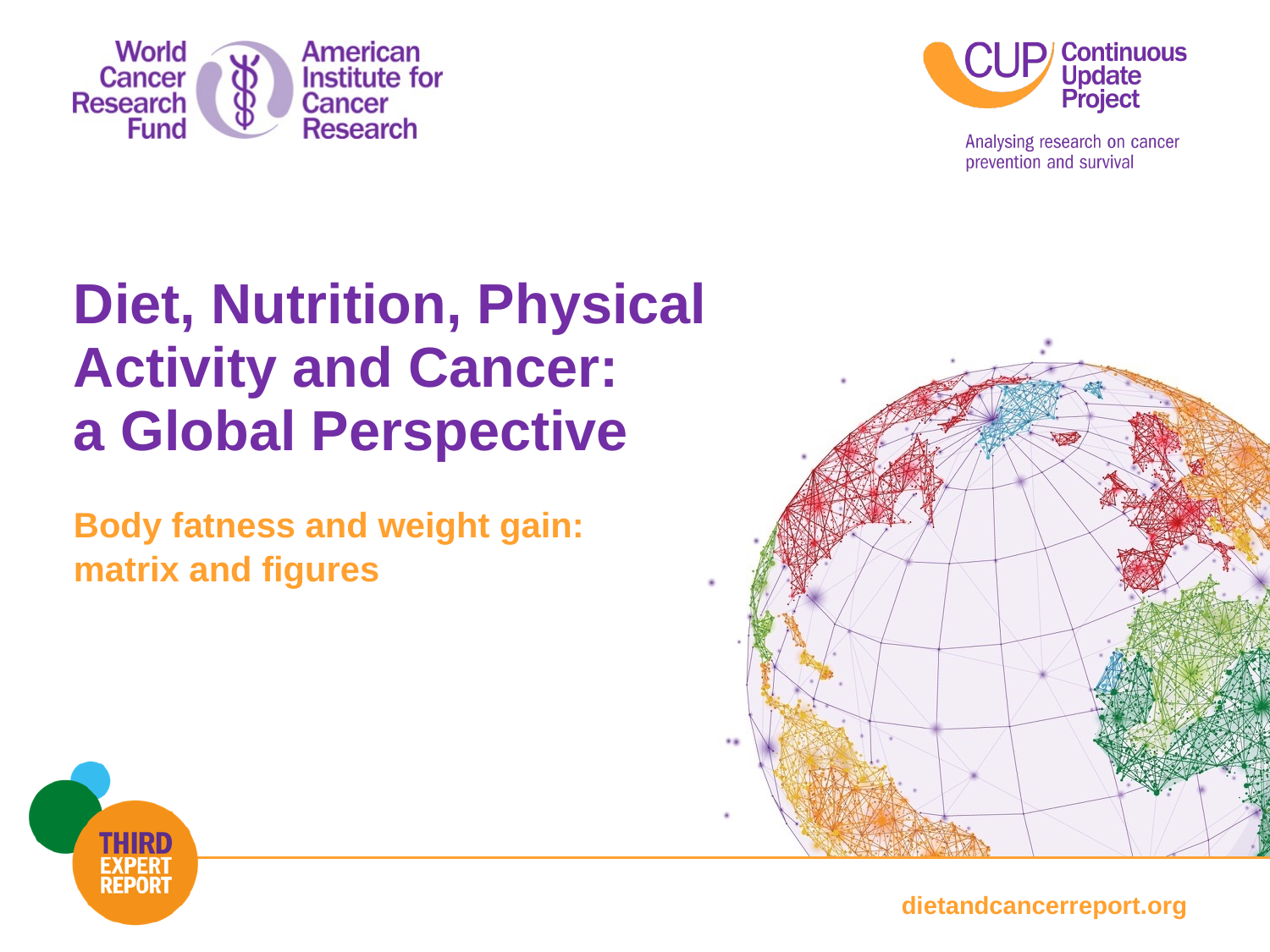

Body fatness and weight gain:
matrix and figures